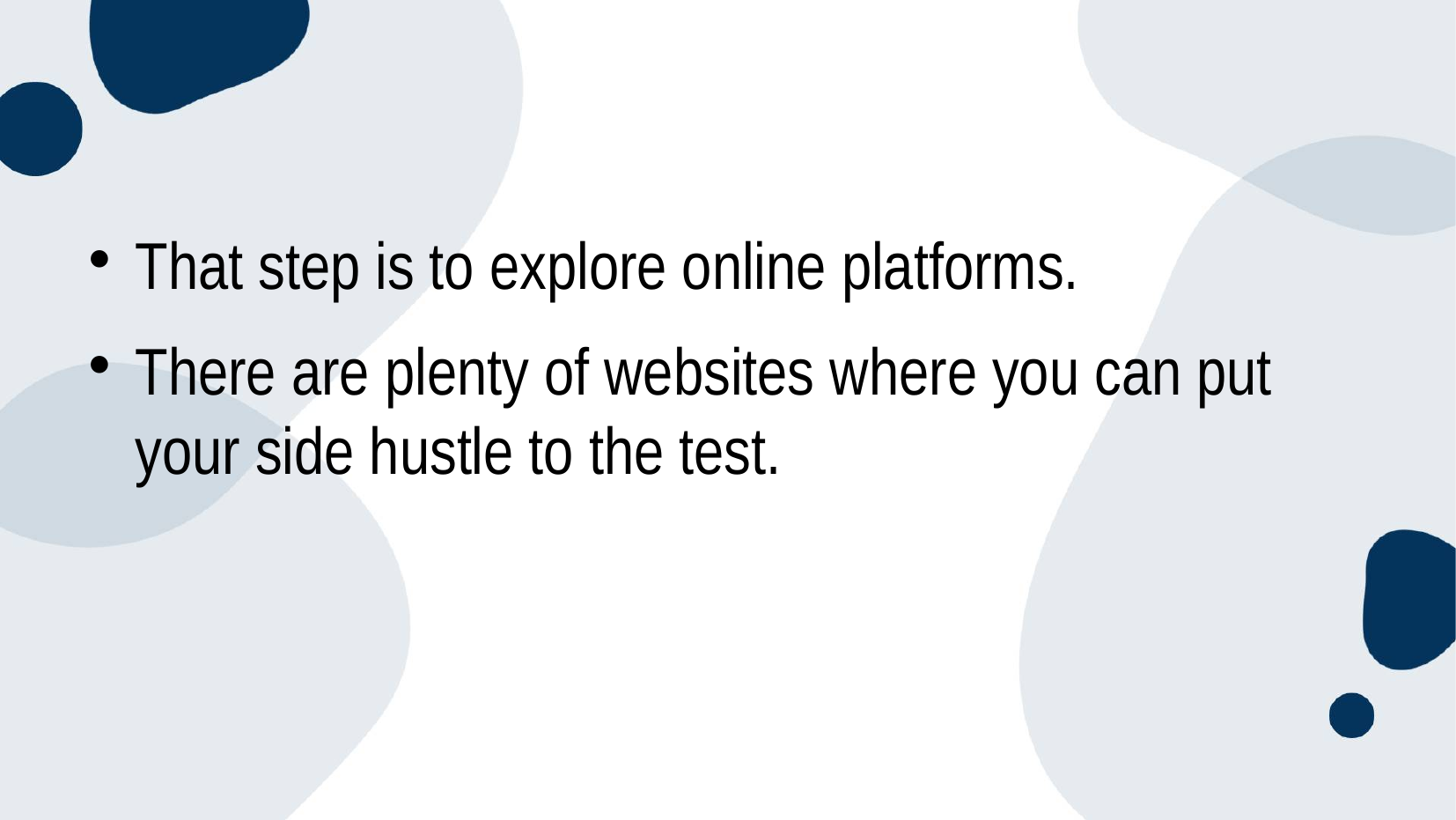

#
That step is to explore online platforms.
There are plenty of websites where you can put your side hustle to the test.